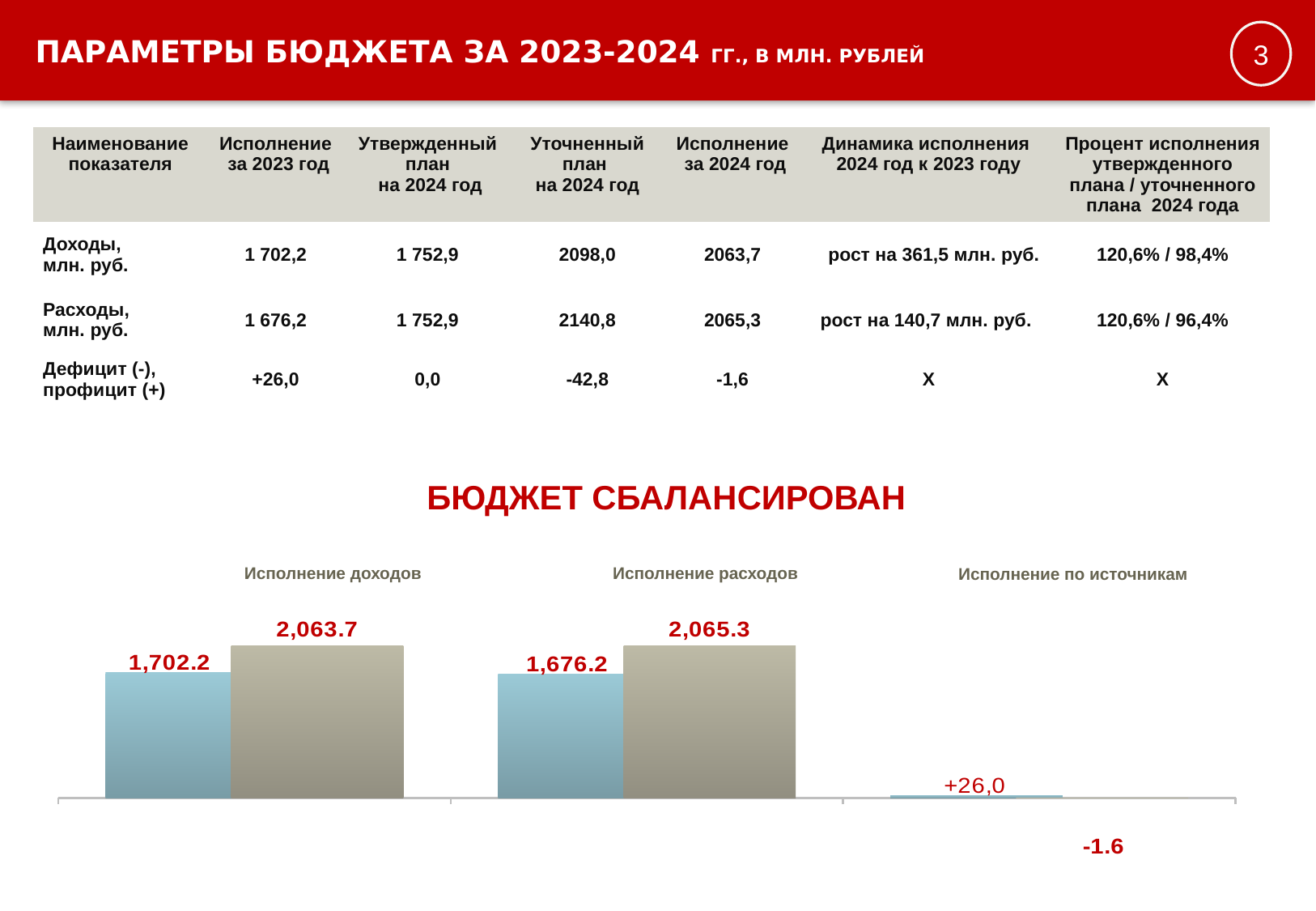

ПАРАМЕТРЫ БЮДЖЕТА ЗА 2023-2024 гг., в млн. рублей

3
| Наименование показателя | Исполнение за 2023 год | Утвержденный план на 2024 год | Уточненный план на 2024 год | Исполнение за 2024 год | Динамика исполнения 2024 год к 2023 году | Процент исполнения утвержденного плана / уточненного плана 2024 года |
| --- | --- | --- | --- | --- | --- | --- |
| Доходы, млн. руб. | 1 702,2 | 1 752,9 | 2098,0 | 2063,7 | рост на 361,5 млн. руб. | 120,6% / 98,4% |
| Расходы, млн. руб. | 1 676,2 | 1 752,9 | 2140,8 | 2065,3 | рост на 140,7 млн. руб. | 120,6% / 96,4% |
| Дефицит (-), профицит (+) | +26,0 | 0,0 | -42,8 | -1,6 | Х | Х |
БЮДЖЕТ СБАЛАНСИРОВАН
Исполнение доходов
Исполнение расходов
Исполнение по источникам

### Chart

| Category | за 2023 год | за 2024 год |
|---|---|---|
| Доходы | 1702.2 | 2063.7 |
| Расходы | 1676.2 | 2065.3 |
| Дефицит, профицит | 26.0 | -1.57 |